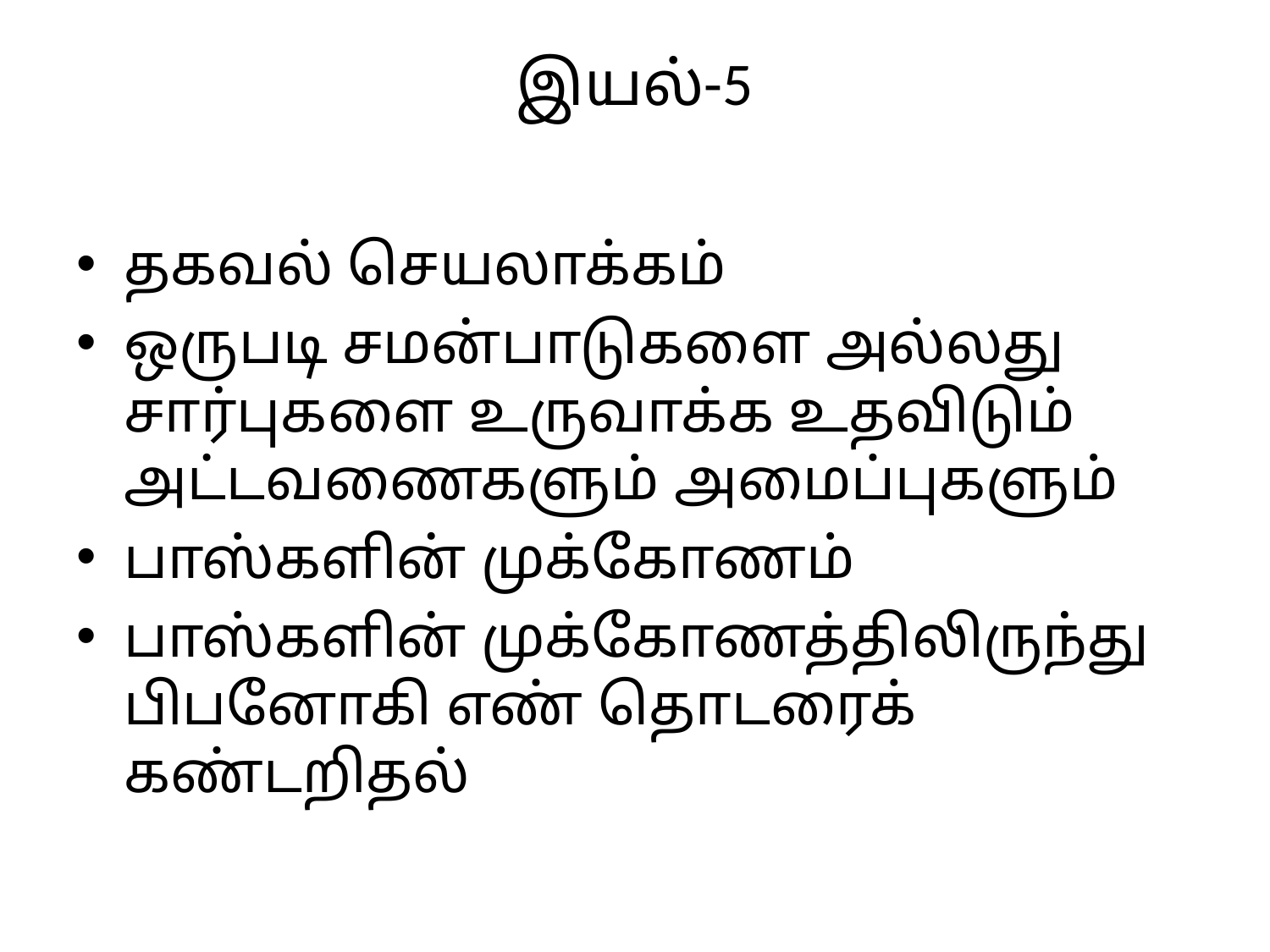

# இயல்-5
தகவல் செயலாக்கம்
ஒருபடி சமன்பாடுகளை அல்லது சார்புகளை உருவாக்க உதவிடும் அட்டவணைகளும் அமைப்புகளும்
பாஸ்களின் முக்கோணம்
பாஸ்களின் முக்கோணத்திலிருந்து பிபனோகி எண் தொடரைக் கண்டறிதல்